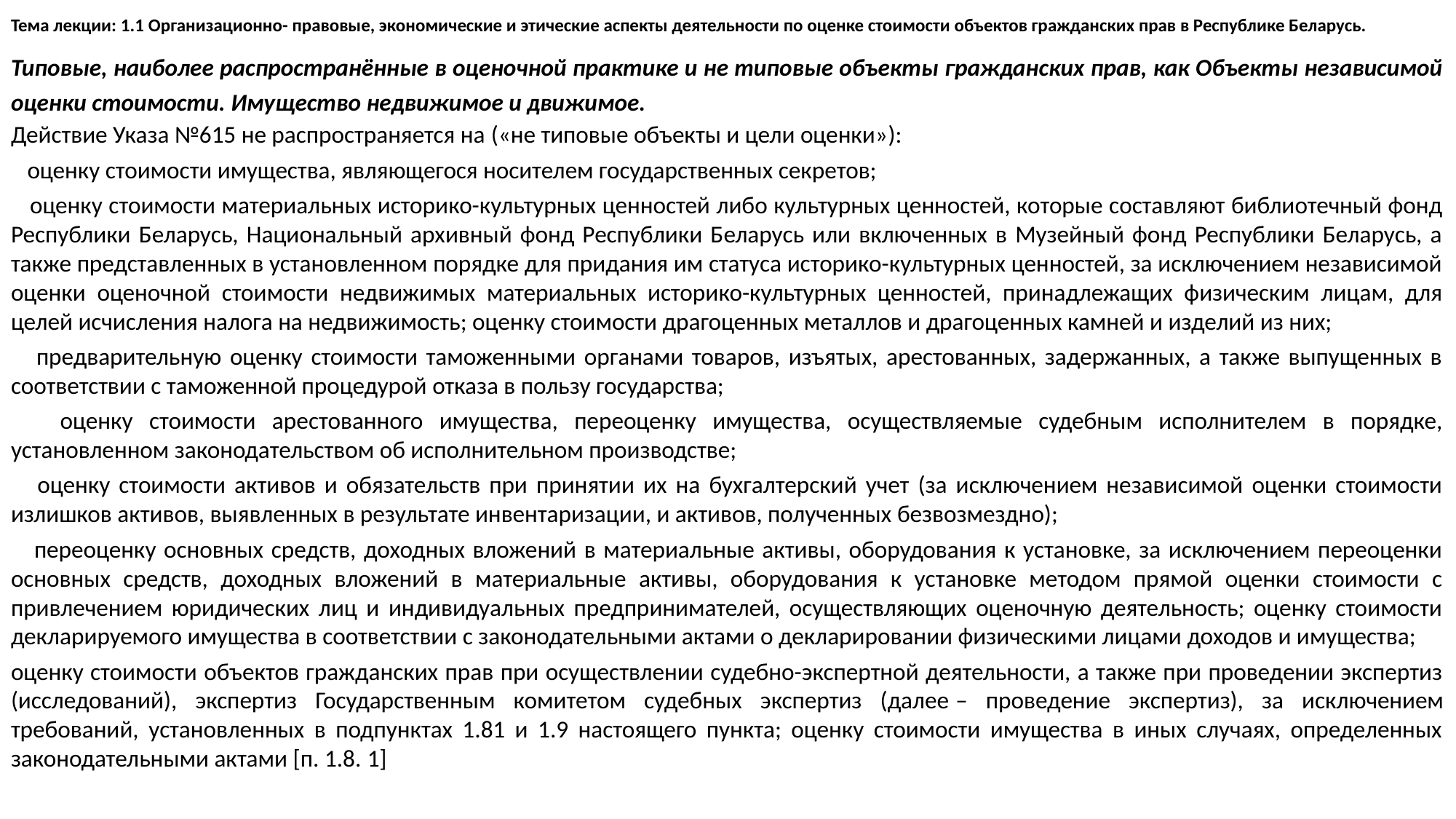

# Тема лекции: 1.1 Организационно- правовые, экономические и этические аспекты деятельности по оценке стоимости объектов гражданских прав в Республике Беларусь.
Типовые, наиболее распространённые в оценочной практике и не типовые объекты гражданских прав, как Объекты независимой оценки стоимости. Имущество недвижимое и движимое.
Действие Указа №615 не распространяется на («не типовые объекты и цели оценки»):
   оценку стоимости имущества, являющегося носителем государственных секретов;
   оценку стоимости материальных историко-культурных ценностей либо культурных ценностей, которые составляют библиотечный фонд Республики Беларусь, Национальный архивный фонд Республики Беларусь или включенных в Музейный фонд Республики Беларусь, а также представленных в установленном порядке для придания им статуса историко-культурных ценностей, за исключением независимой оценки оценочной стоимости недвижимых материальных историко-культурных ценностей, принадлежащих физическим лицам, для целей исчисления налога на недвижимость; оценку стоимости драгоценных металлов и драгоценных камней и изделий из них;
   предварительную оценку стоимости таможенными органами товаров, изъятых, арестованных, задержанных, а также выпущенных в соответствии с таможенной процедурой отказа в пользу государства;
   оценку стоимости арестованного имущества, переоценку имущества, осуществляемые судебным исполнителем в порядке, установленном законодательством об исполнительном производстве;
   оценку стоимости активов и обязательств при принятии их на бухгалтерский учет (за исключением независимой оценки стоимости излишков активов, выявленных в результате инвентаризации, и активов, полученных безвозмездно);
   переоценку основных средств, доходных вложений в материальные активы, оборудования к установке, за исключением переоценки основных средств, доходных вложений в материальные активы, оборудования к установке методом прямой оценки стоимости с привлечением юридических лиц и индивидуальных предпринимателей, осуществляющих оценочную деятельность; оценку стоимости декларируемого имущества в соответствии с законодательными актами о декларировании физическими лицами доходов и имущества;
оценку стоимости объектов гражданских прав при осуществлении судебно-экспертной деятельности, а также при проведении экспертиз (исследований), экспертиз Государственным комитетом судебных экспертиз (далее – проведение экспертиз), за исключением требований, установленных в подпунктах 1.81 и 1.9 настоящего пункта; оценку стоимости имущества в иных случаях, определенных законодательными актами [п. 1.8. 1]

  … а также ГОСУДАРСТВЕННЫЙ РЕЕСТР ОЦЕНЩИКОВ.